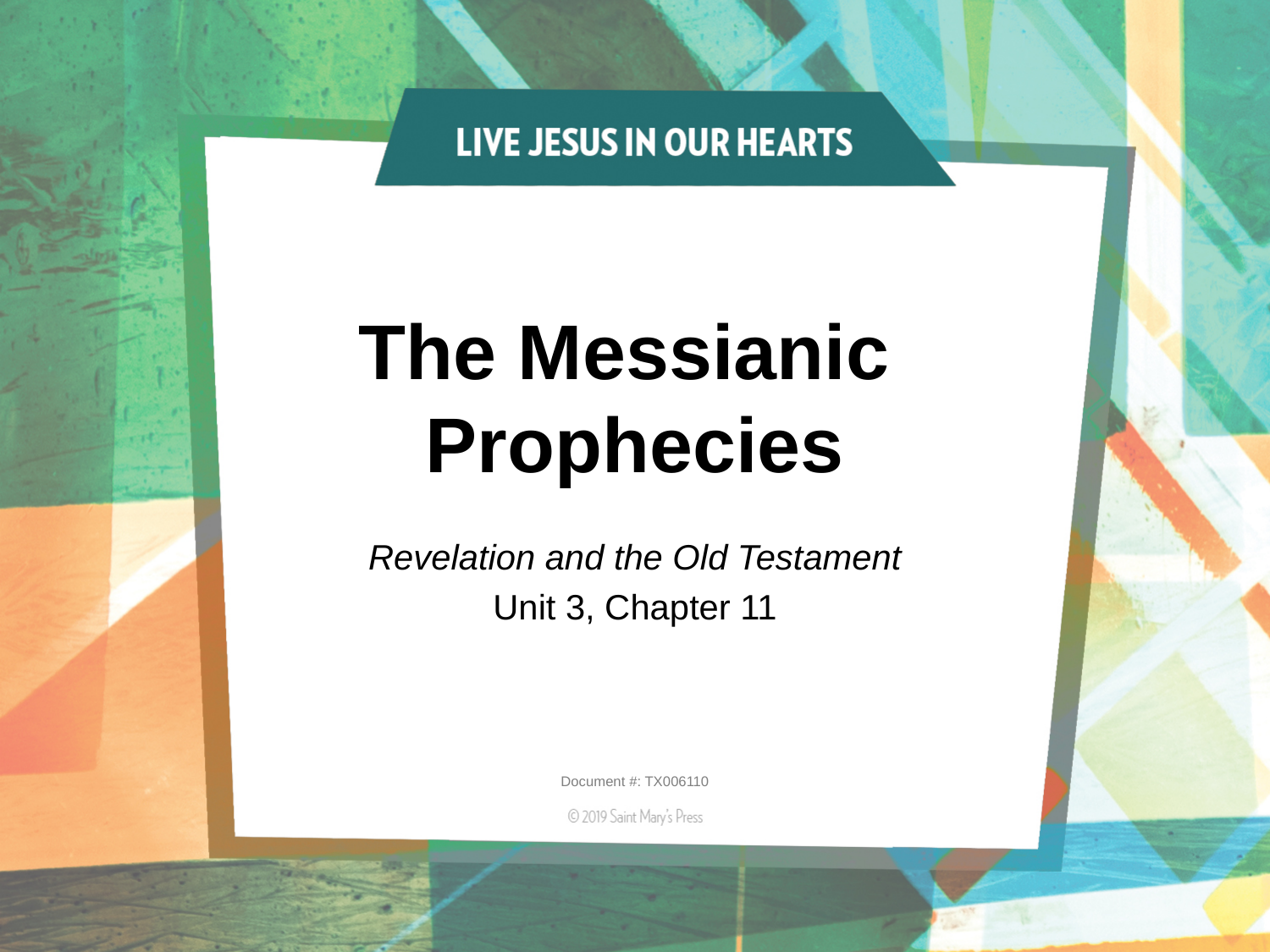

# The Messianic Prophecies
Revelation and the Old Testament
Unit 3, Chapter 11
Document #: TX006110